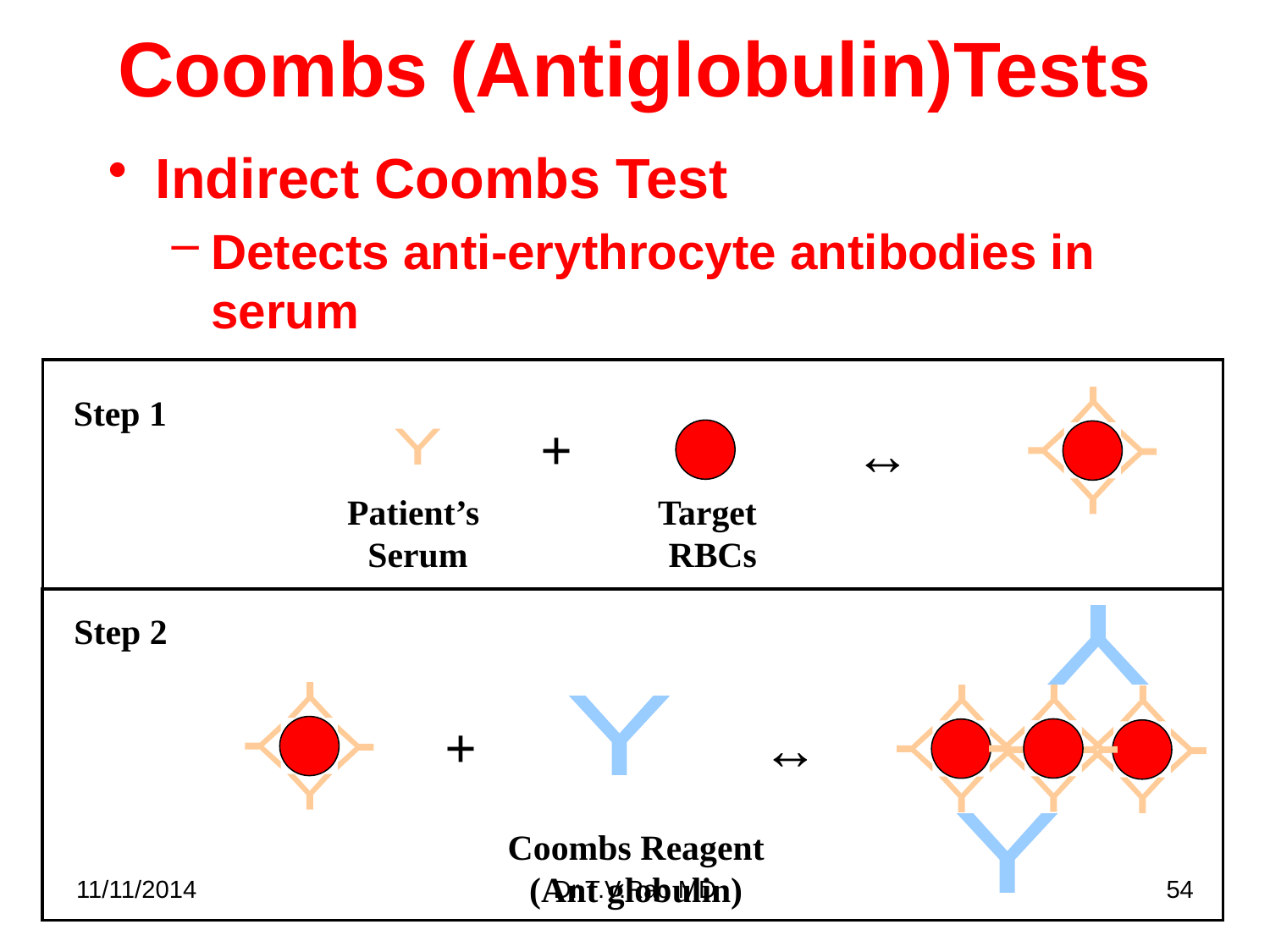

# Coombs (Antiglobulin)Tests
Indirect Coombs Test
Detects anti-erythrocyte antibodies in serum

Step 1
Y
+
↔

Y
Y
Y
Y
Target
RBCs
Patient’s
Serum

Step 2
Y
Y
Y

Y
Y
Y
Y

Y
Y
Y
Y

Y
Y
Y
Y
+
↔

Y
Y
Y
Y
Coombs Reagent
(Ant globulin)
11/11/2014
Dr.T.V.Rao MD
54